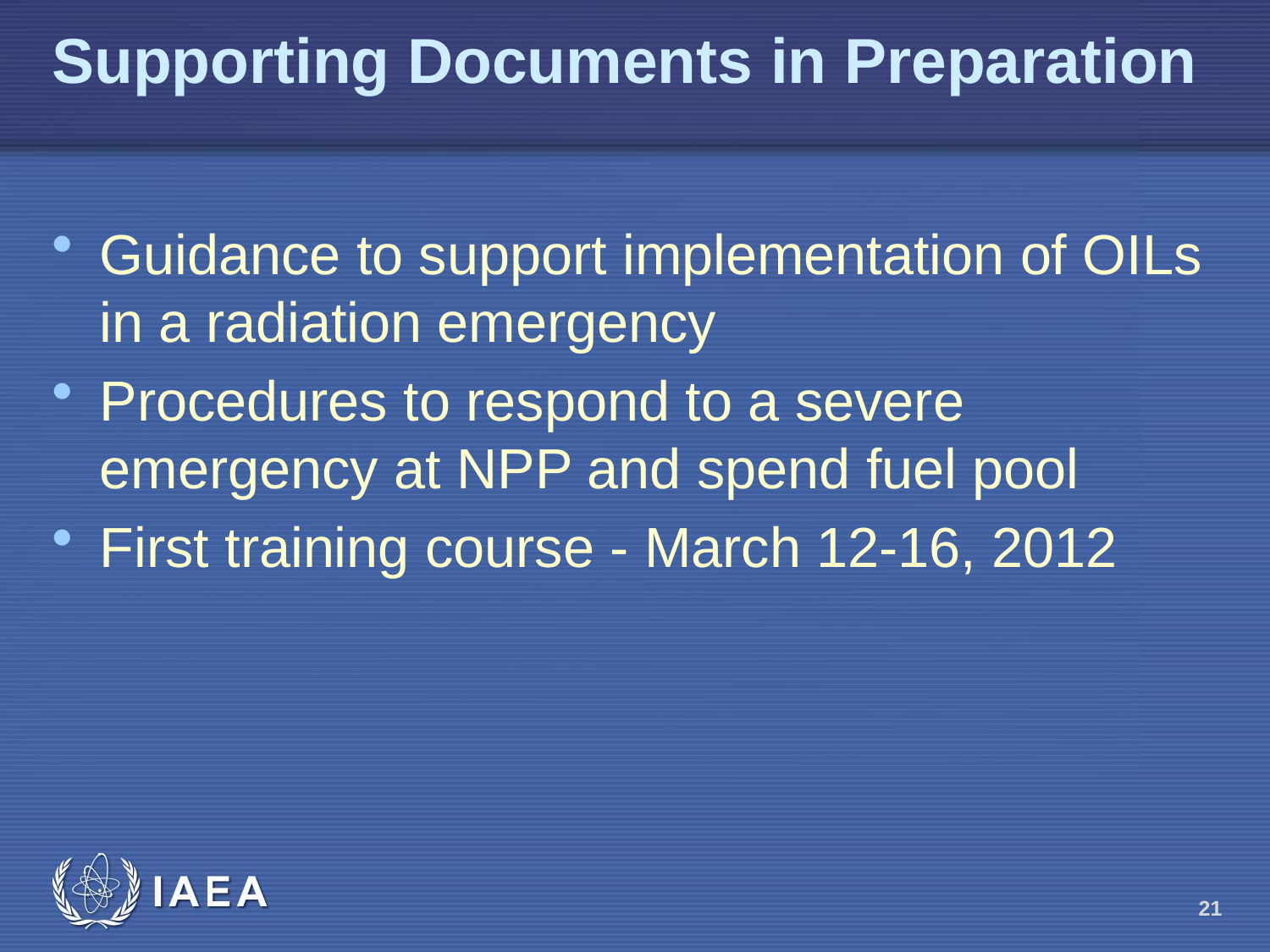

# Supporting Documents in Preparation
Guidance to support implementation of OILs in a radiation emergency
Procedures to respond to a severe emergency at NPP and spend fuel pool
First training course - March 12-16, 2012
21